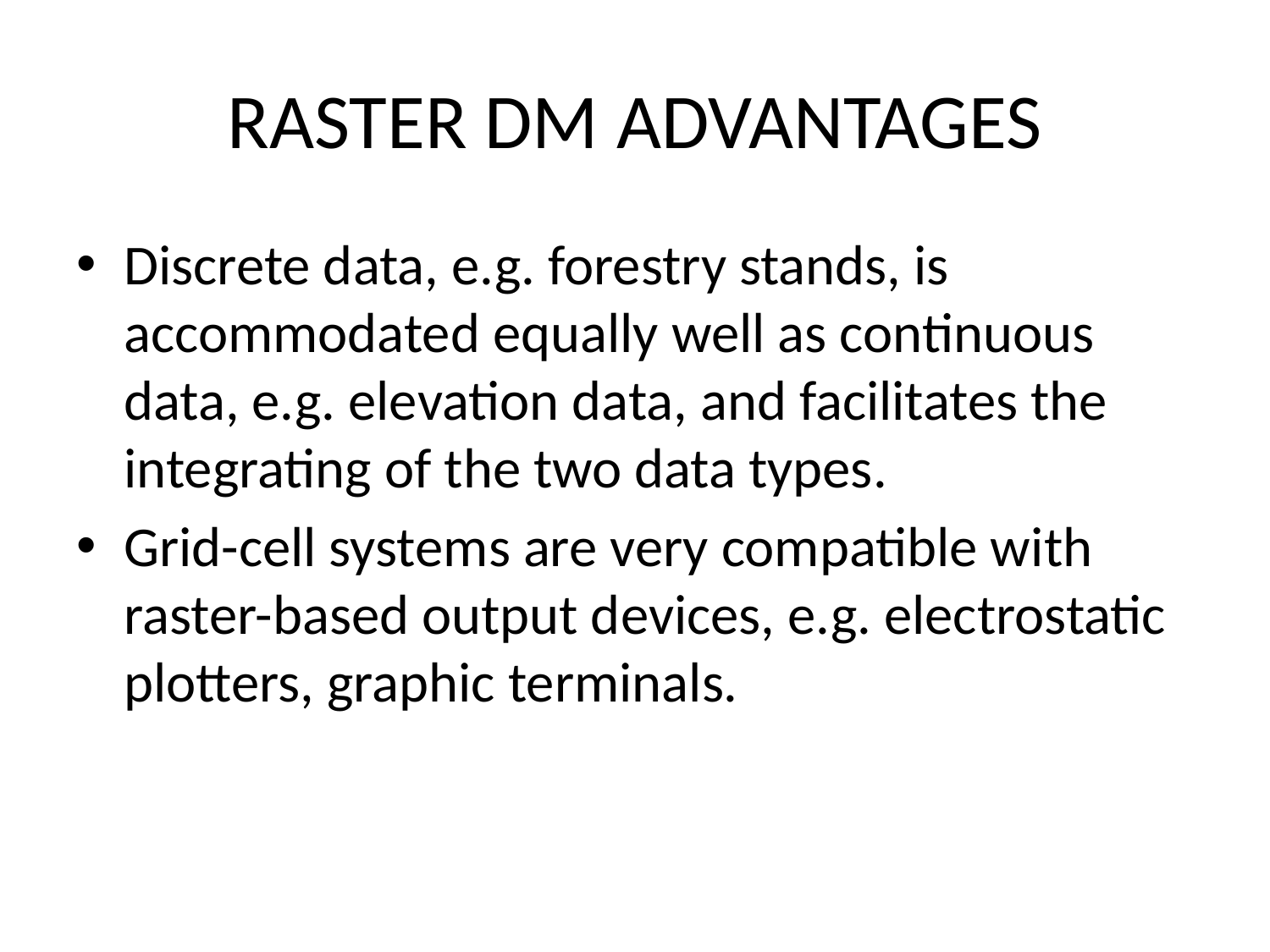

# RASTER DM ADVANTAGES
Discrete data, e.g. forestry stands, is accommodated equally well as continuous data, e.g. elevation data, and facilitates the integrating of the two data types.
Grid-cell systems are very compatible with raster-based output devices, e.g. electrostatic plotters, graphic terminals.